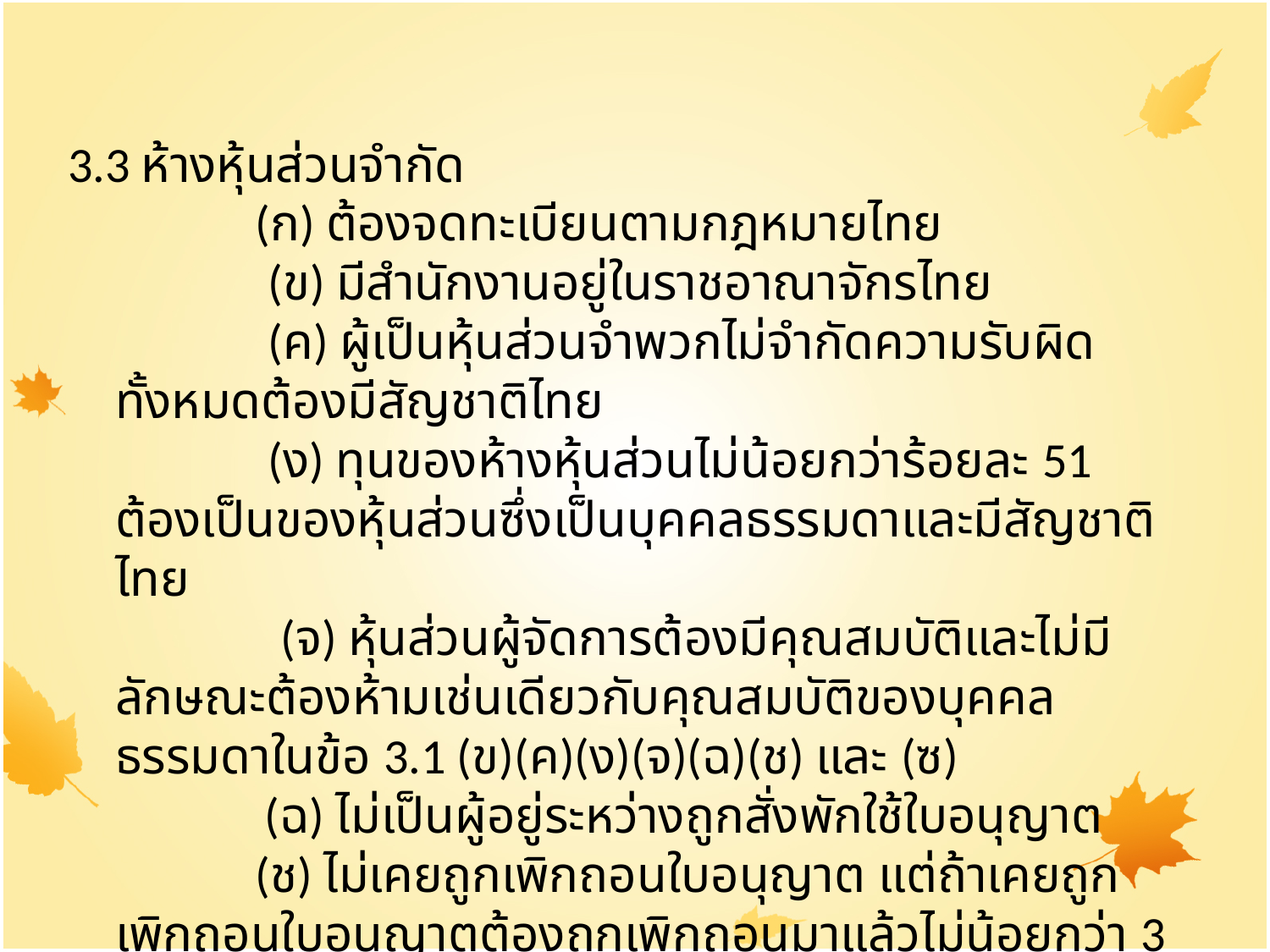

3.3 ห้างหุ้นส่วนจำกัด
      	 (ก) ต้องจดทะเบียนตามกฎหมายไทย
     	  (ข) มีสำนักงานอยู่ในราชอาณาจักรไทย
     	  (ค) ผู้เป็นหุ้นส่วนจำพวกไม่จำกัดความรับผิดทั้งหมดต้องมีสัญชาติไทย
     	  (ง) ทุนของห้างหุ้นส่วนไม่น้อยกว่าร้อยละ 51 ต้องเป็นของหุ้นส่วนซึ่งเป็นบุคคลธรรมดาและมีสัญชาติไทย
    	   (จ) หุ้นส่วนผู้จัดการต้องมีคุณสมบัติและไม่มีลักษณะต้องห้ามเช่นเดียวกับคุณสมบัติของบุคคลธรรมดาในข้อ 3.1 (ข)(ค)(ง)(จ)(ฉ)(ช) และ (ซ)
     	  (ฉ) ไม่เป็นผู้อยู่ระหว่างถูกสั่งพักใช้ใบอนุญาต
      	 (ช) ไม่เคยถูกเพิกถอนใบอนุญาต แต่ถ้าเคยถูกเพิกถอนใบอนุญาตต้องถูกเพิกถอนมาแล้วไม่น้อยกว่า 3 ปี